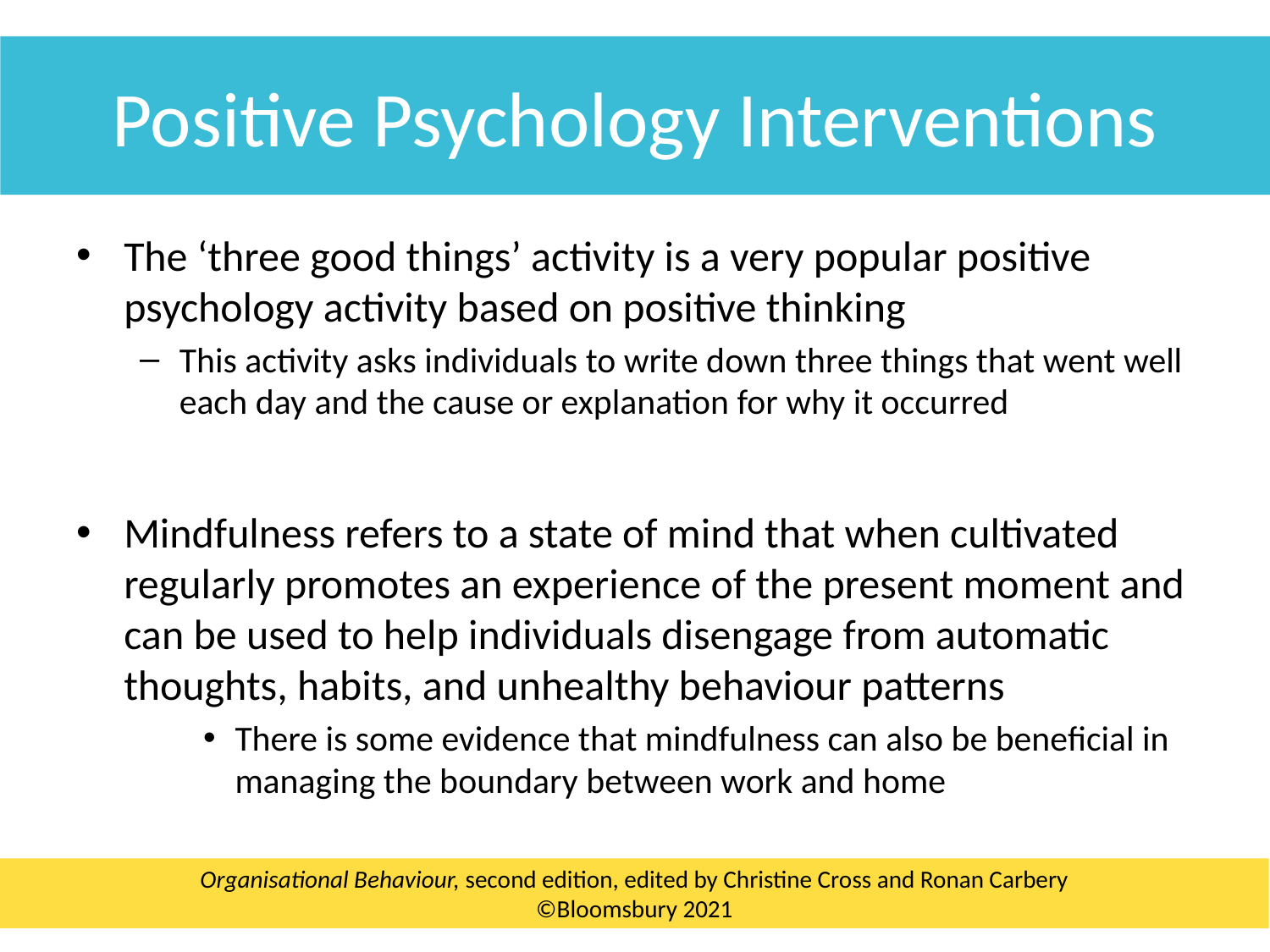

Positive Psychology Interventions
The ‘three good things’ activity is a very popular positive psychology activity based on positive thinking
This activity asks individuals to write down three things that went well each day and the cause or explanation for why it occurred

Mindfulness refers to a state of mind that when cultivated regularly promotes an experience of the present moment and can be used to help individuals disengage from automatic thoughts, habits, and unhealthy behaviour patterns
There is some evidence that mindfulness can also be beneficial in managing the boundary between work and home